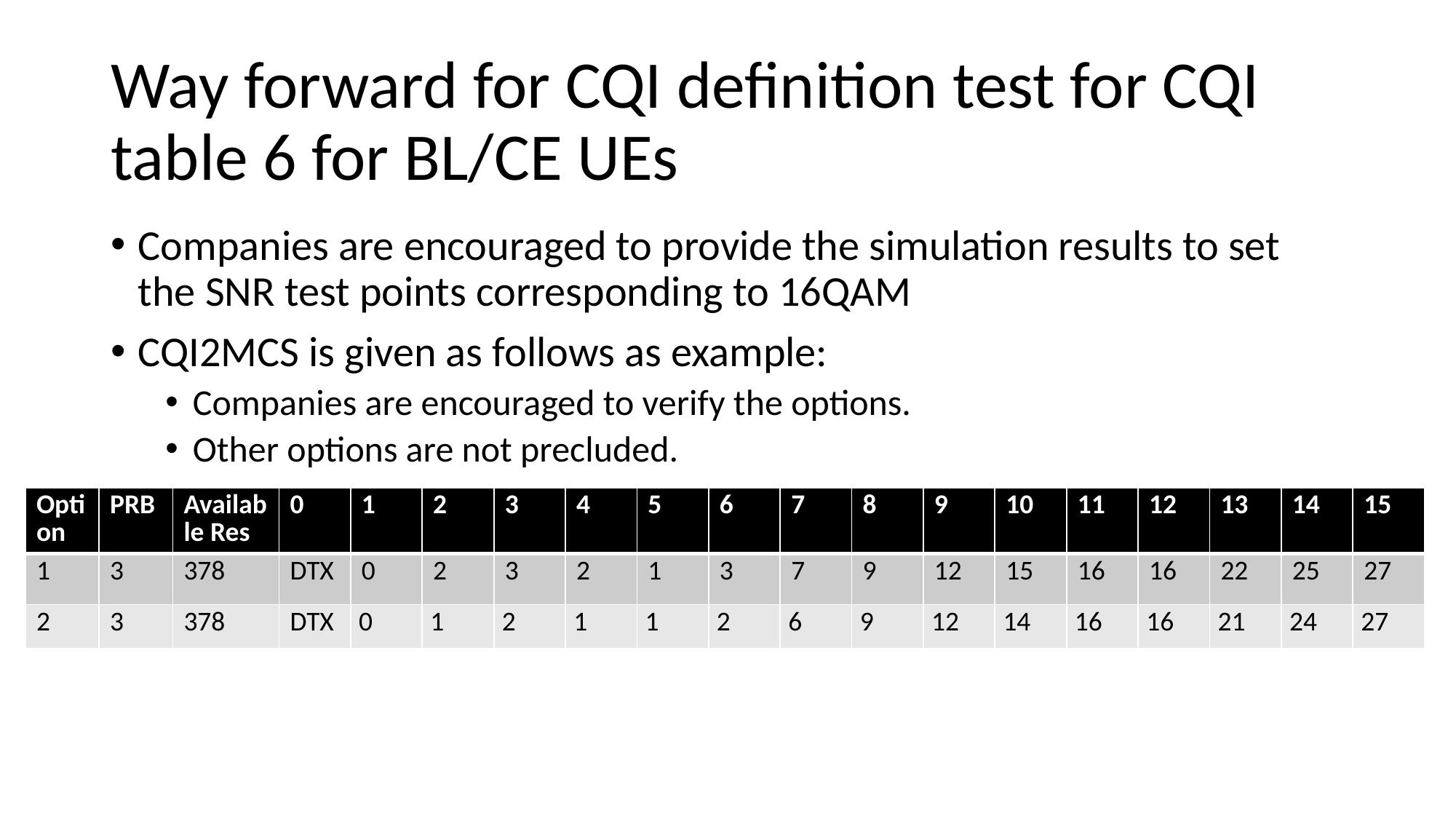

# Way forward for CQI definition test for CQI table 6 for BL/CE UEs
Companies are encouraged to provide the simulation results to set the SNR test points corresponding to 16QAM
CQI2MCS is given as follows as example:
Companies are encouraged to verify the options.
Other options are not precluded.

| Option | PRB | Available Res | 0 | 1 | 2 | 3 | 4 | 5 | 6 | 7 | 8 | 9 | 10 | 11 | 12 | 13 | 14 | 15 |
| --- | --- | --- | --- | --- | --- | --- | --- | --- | --- | --- | --- | --- | --- | --- | --- | --- | --- | --- |
| 1 | 3 | 378 | DTX | 0 | 2 | 3 | 2 | 1 | 3 | 7 | 9 | 12 | 15 | 16 | 16 | 22 | 25 | 27 |
| 2 | 3 | 378 | DTX | 0 | 1 | 2 | 1 | 1 | 2 | 6 | 9 | 12 | 14 | 16 | 16 | 21 | 24 | 27 |